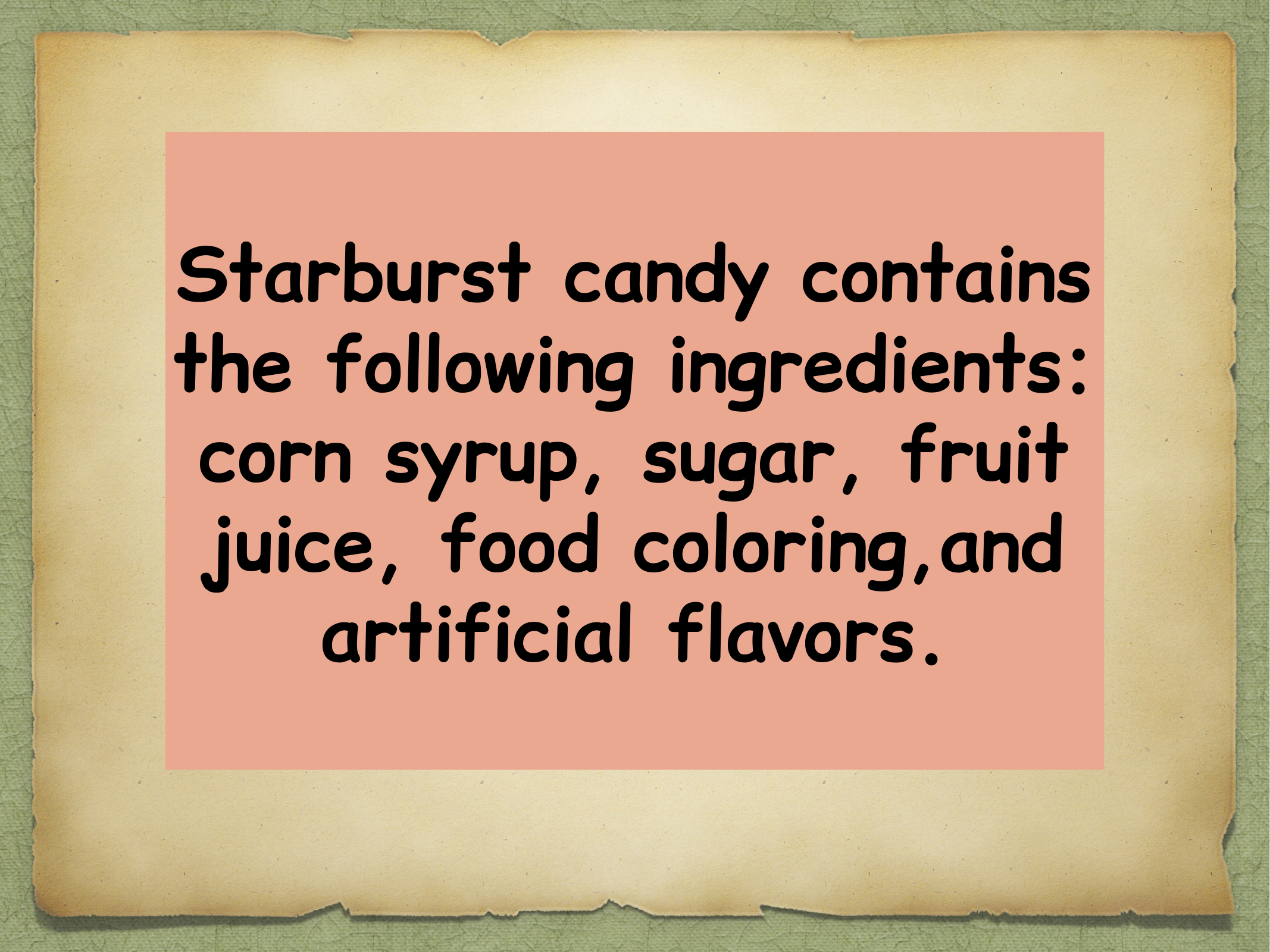

Starburst candy contains the following ingredients: corn syrup, sugar, fruit juice, food coloring,and artificial flavors.